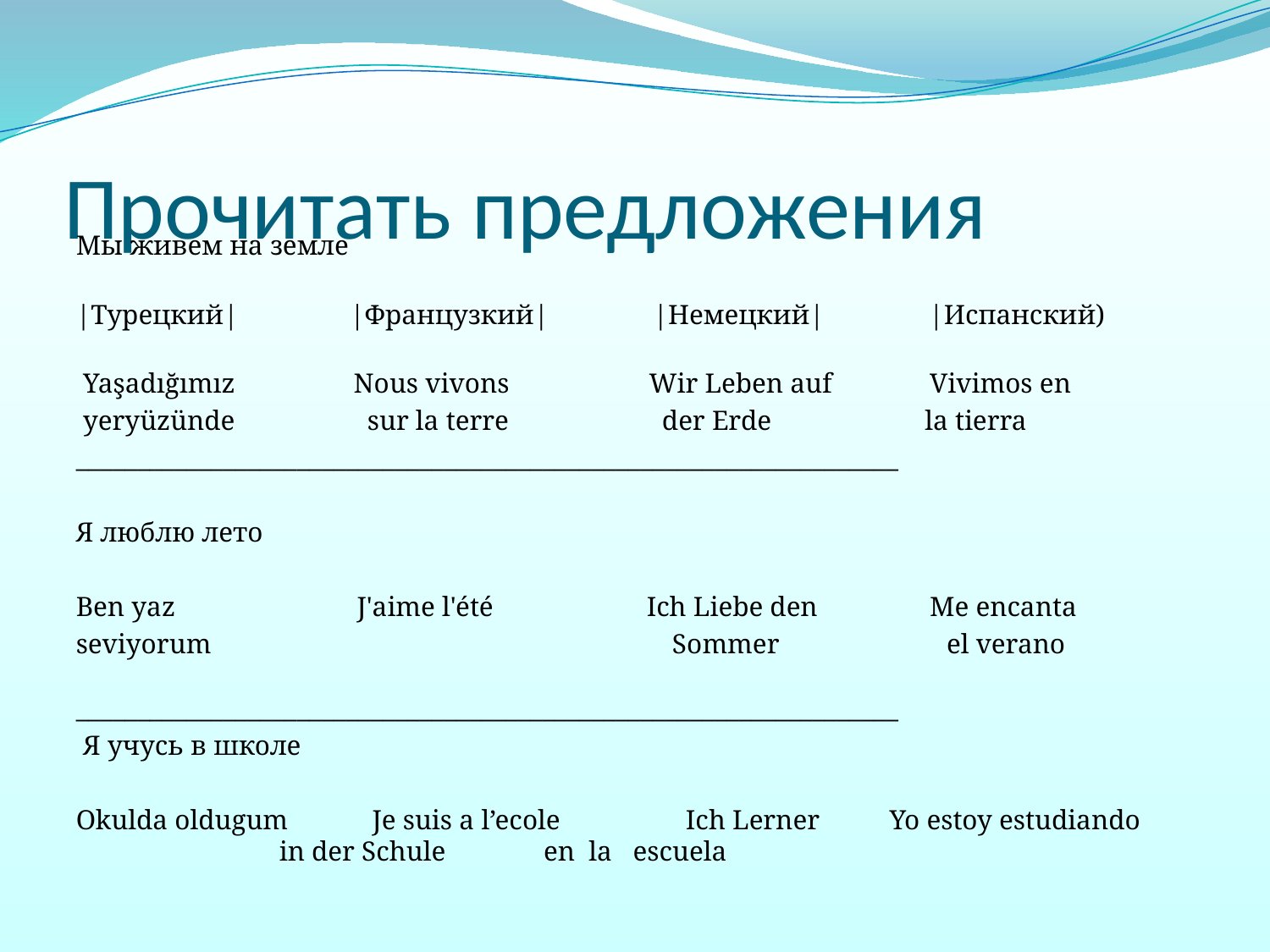

# Прочитать предложения
Мы живем на земле
|Турецкий|                |Французкий|               |Немецкий|               |Испанский)
 Yaşadığımız                 Nous vivons                    Wir Leben auf              Vivimos en
 yeryüzünde                   sur la terre                      der Erde                      la tierra
___________________________________________________________________

Я люблю лето

Ben yaz                          J'aime l'été                      Ich Liebe den                Me encanta
seviyorum                                                                  Sommer                        el verano
___________________________________________________________________
 Я учусь в школе

Okulda oldugum            Je suis a l’ecole                  Ich Lerner          Yo estoy estudiando                        				        in der Schule              en  la   escuela